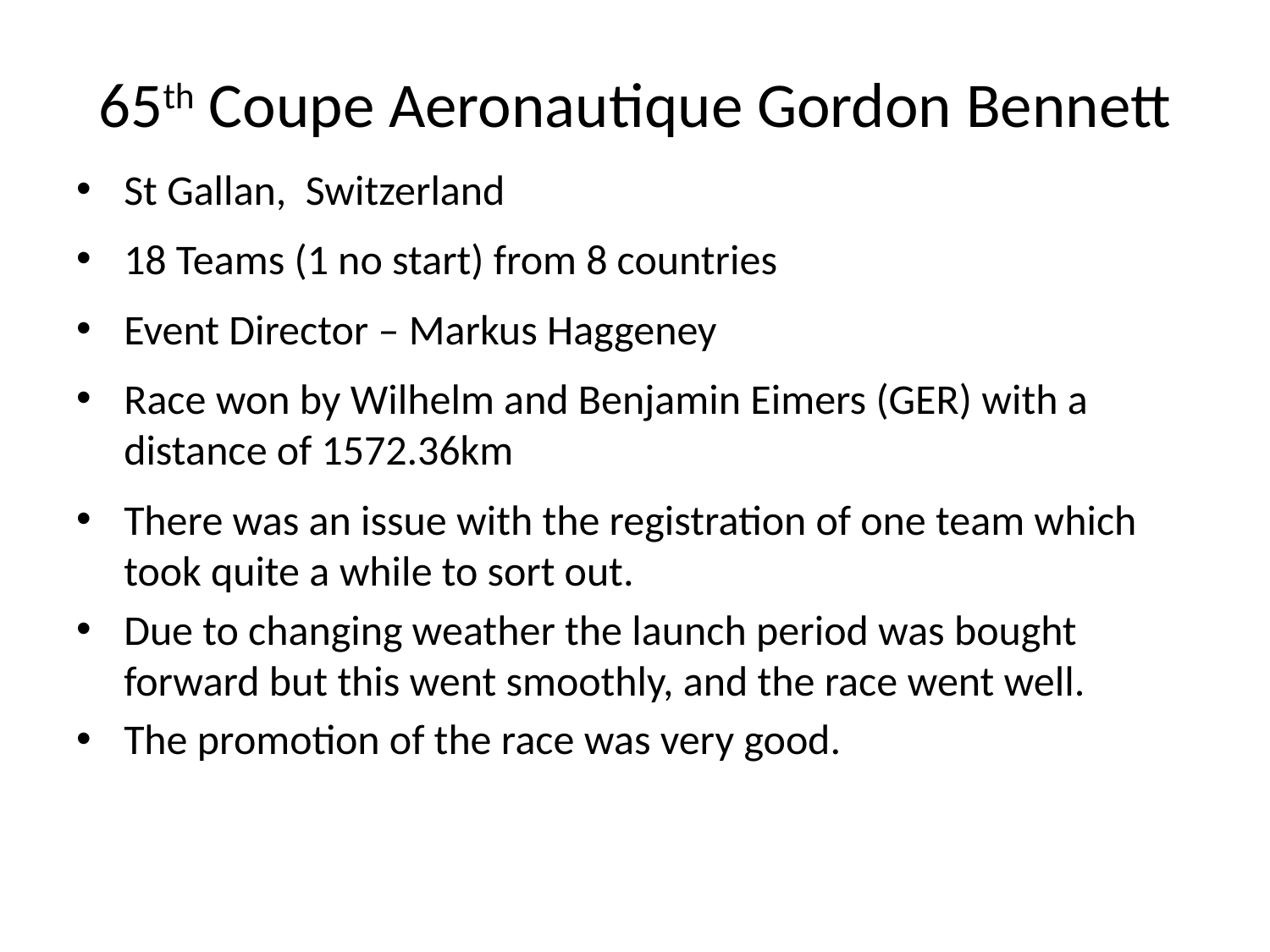

# 65th Coupe Aeronautique Gordon Bennett
St Gallan,  Switzerland
18 Teams (1 no start) from 8 countries
Event Director – Markus Haggeney
Race won by Wilhelm and Benjamin Eimers (GER) with a distance of 1572.36km
There was an issue with the registration of one team which took quite a while to sort out.
Due to changing weather the launch period was bought forward but this went smoothly, and the race went well.
The promotion of the race was very good.